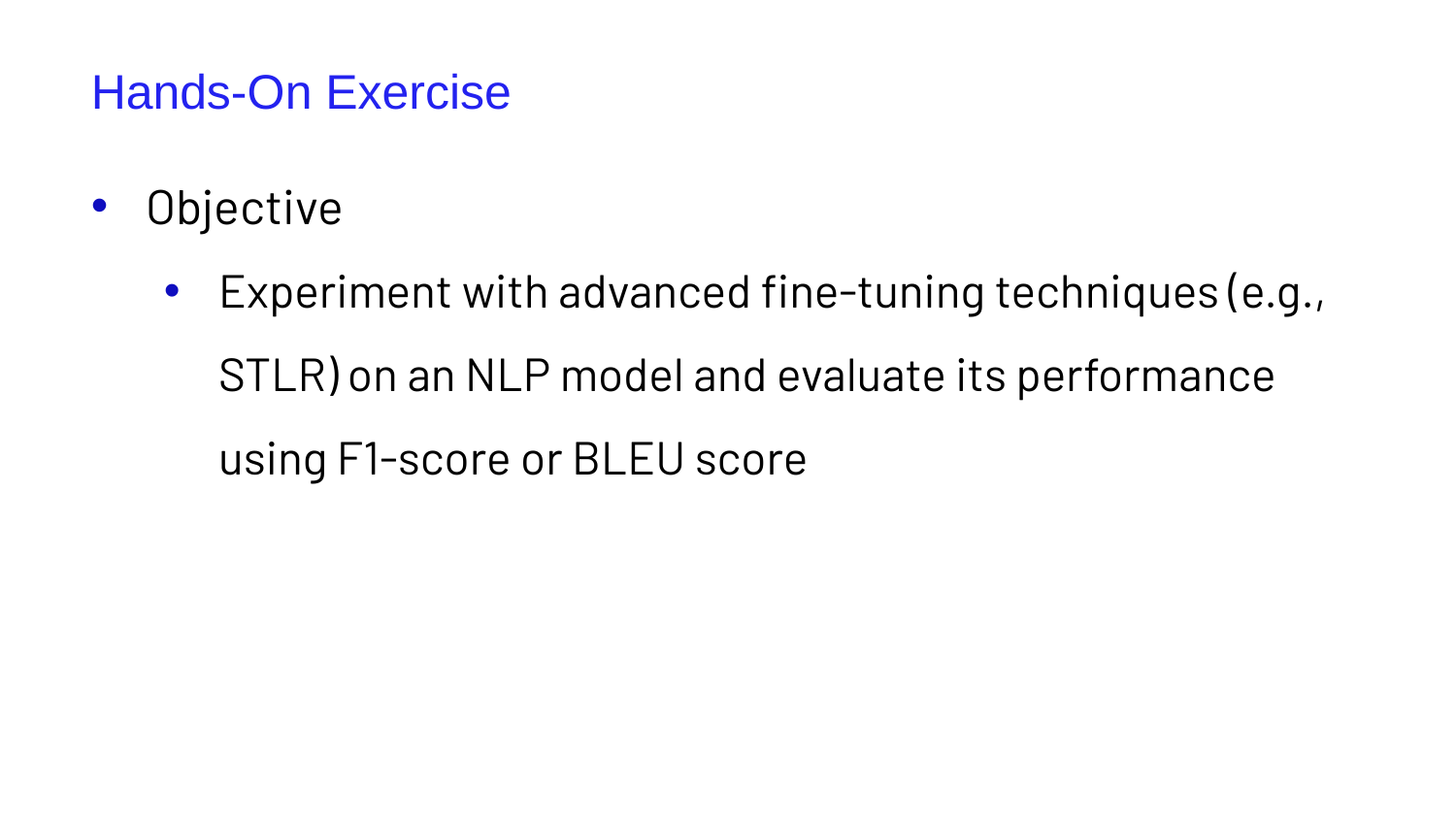

Hands-On Exercise
Objective
Experiment with advanced fine-tuning techniques (e.g., STLR) on an NLP model and evaluate its performance using F1-score or BLEU score